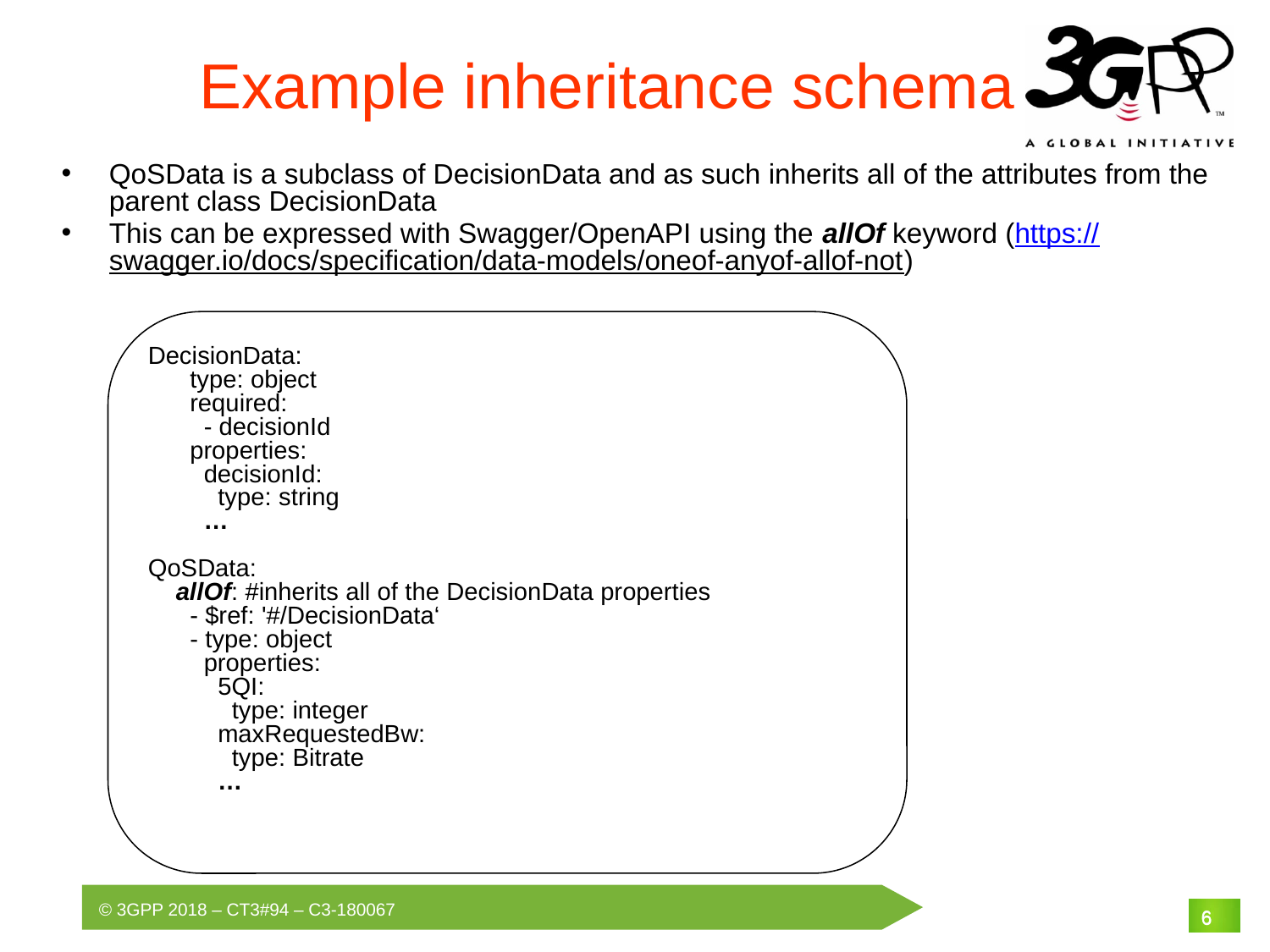

# Example inheritance schema
QoSData is a subclass of DecisionData and as such inherits all of the attributes from the parent class DecisionData
This can be expressed with Swagger/OpenAPI using the allOf keyword (https://swagger.io/docs/specification/data-models/oneof-anyof-allof-not)

DecisionData:
      type: object
      required:
        - decisionId
      properties:
        decisionId:
          type: string
        …

QoSData:
    allOf: #inherits all of the DecisionData properties
      - $ref: '#/DecisionData‘
      - type: object
        properties:
          5QI:
            type: integer
          maxRequestedBw:
            type: Bitrate
          …
6
6